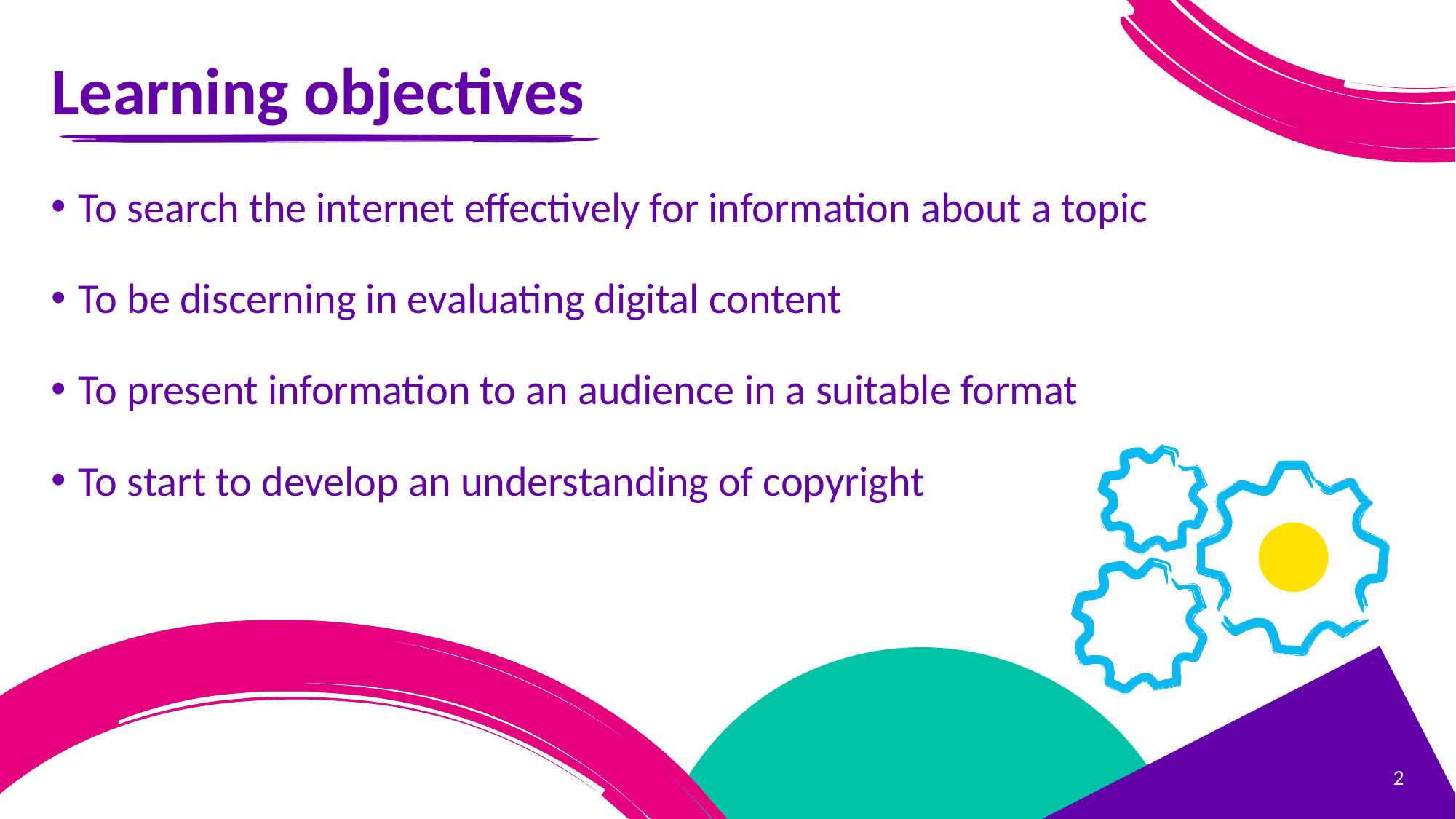

# Learning objectives
To search the internet effectively for information about a topic
To be discerning in evaluating digital content
To present information to an audience in a suitable format
To start to develop an understanding of copyright

2